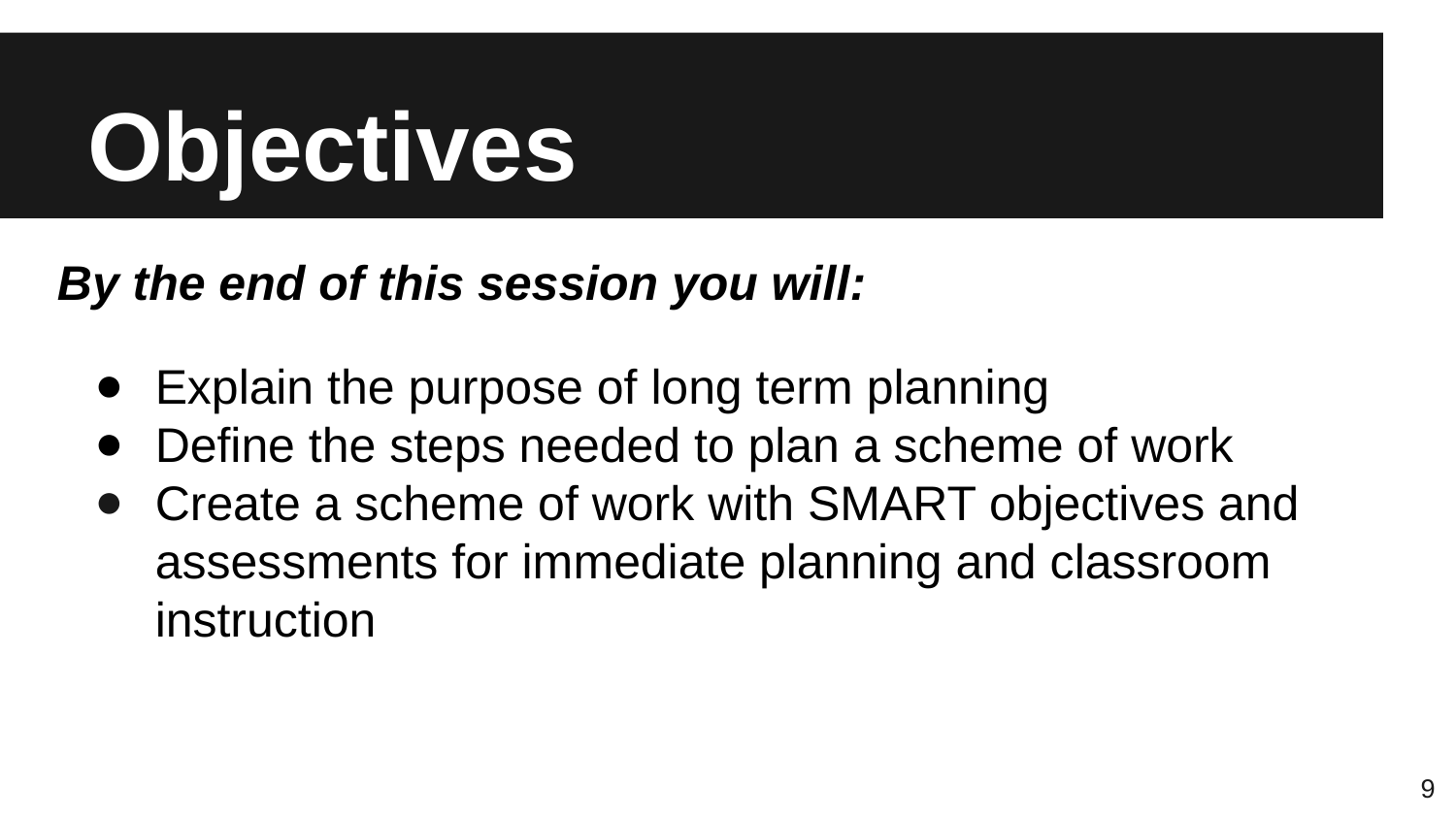

# Objectives
By the end of this session you will:

Explain the purpose of long term planning
Define the steps needed to plan a scheme of work
Create a scheme of work with SMART objectives and assessments for immediate planning and classroom instruction

9